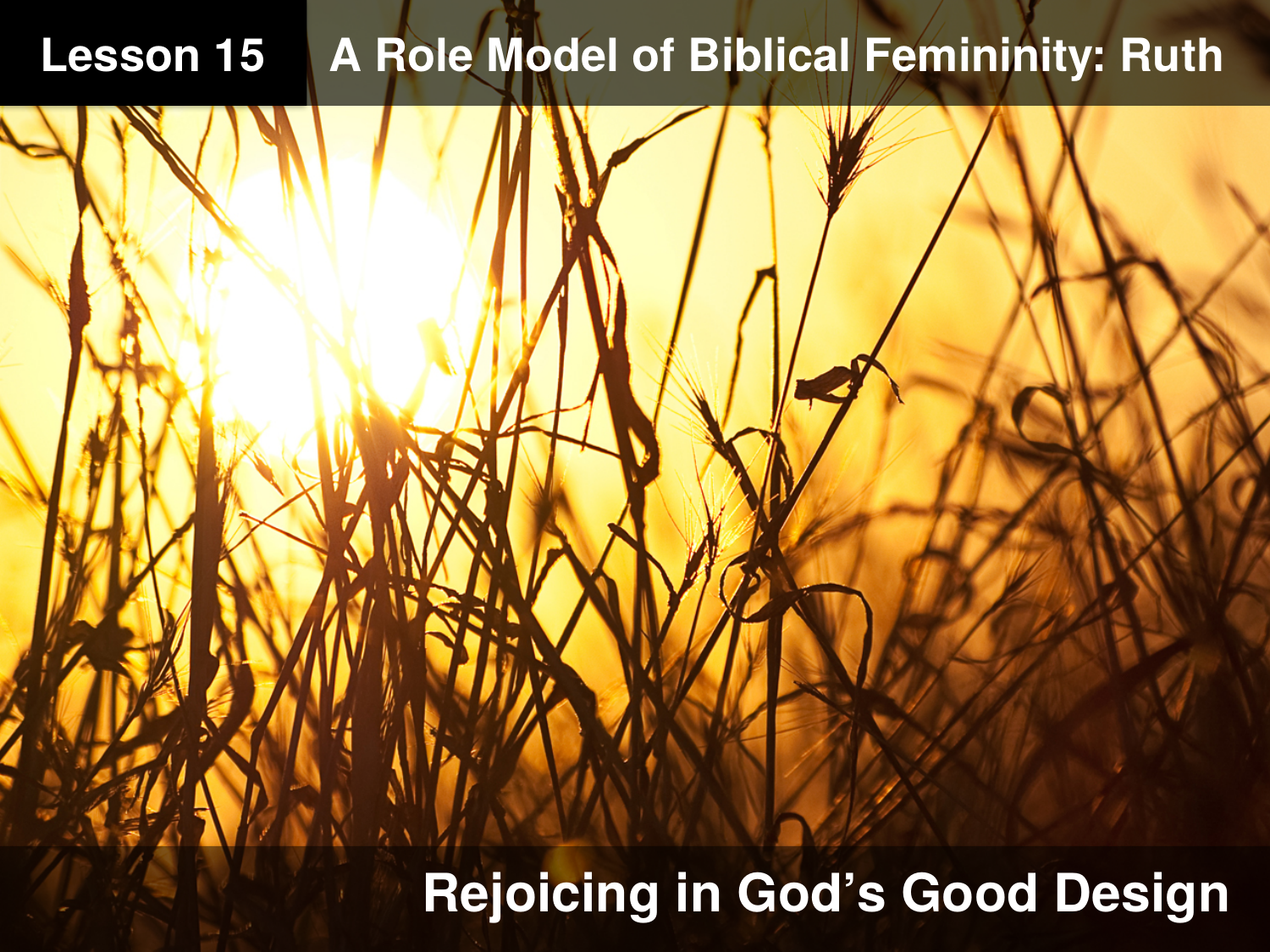

Lesson 15     A Role Model of Biblical Femininity: Ruth
Rejoicing in God’s Good Design